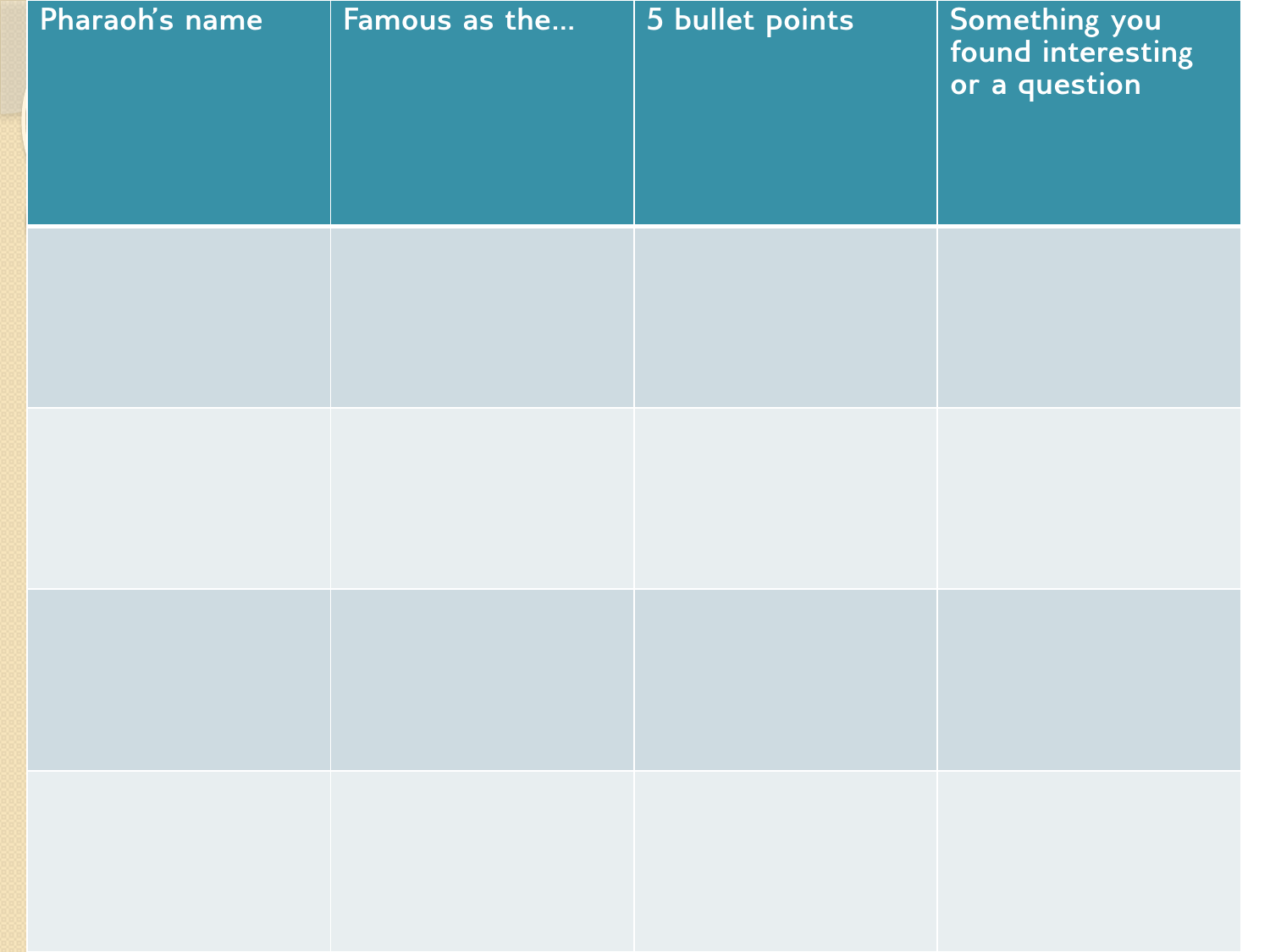

| Pharaoh’s name | Famous as the… | 5 bullet points | Something you found interesting or a question |
| --- | --- | --- | --- |
|  |  |  |  |
|  |  |  |  |
|  |  |  |  |
|  |  |  |  |
#